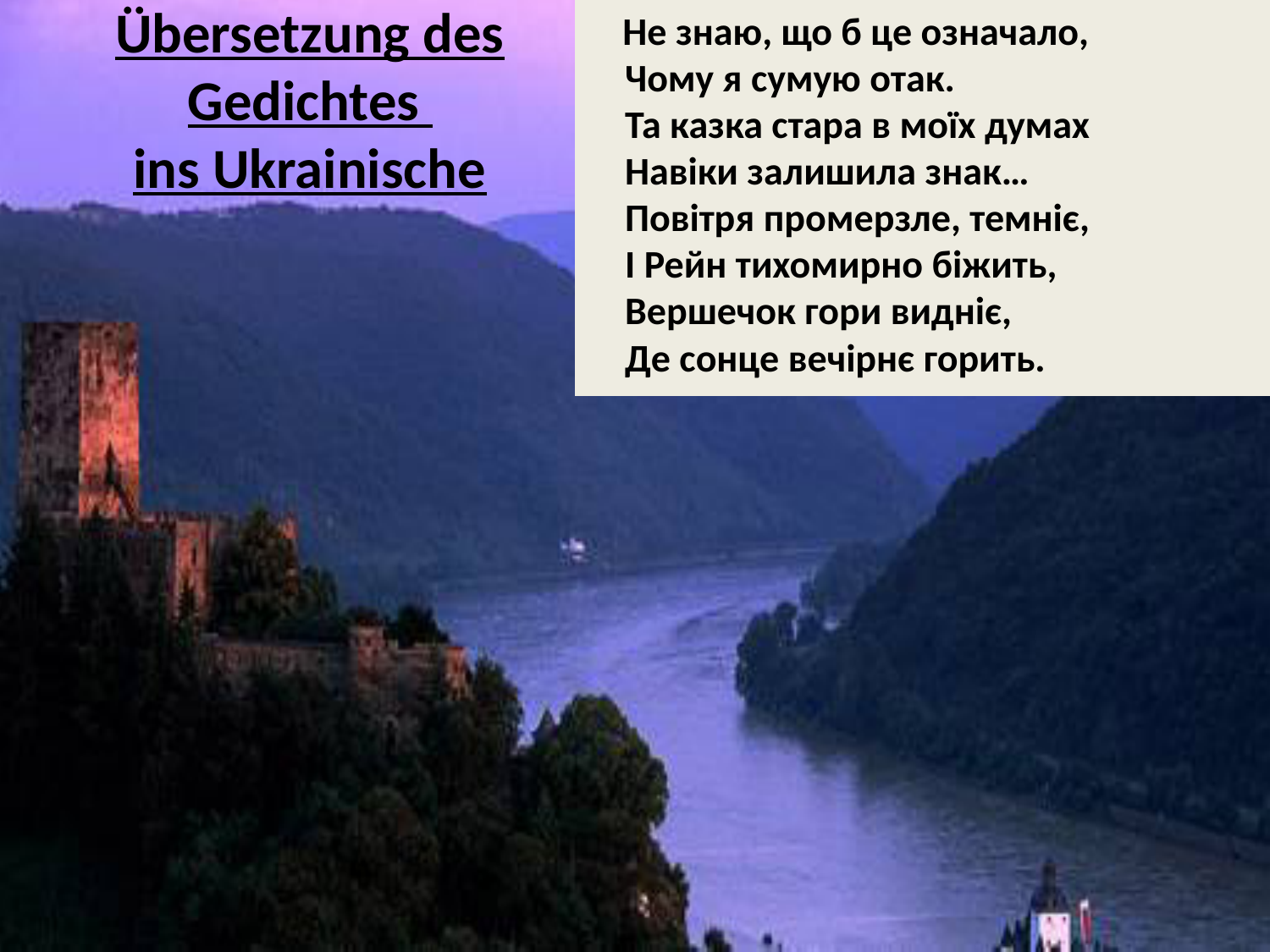

Не знаю, що б це означало, 
Чому я сумую отак. 
Та казка стара в моїх думах 
Навіки залишила знак… 
Повітря промерзле, темніє, 
І Рейн тихомирно біжить, 
Вершечок гори видніє, 
Де сонце вечірнє горить.
# Übersetzung des Gedichtes ins Ukrainische